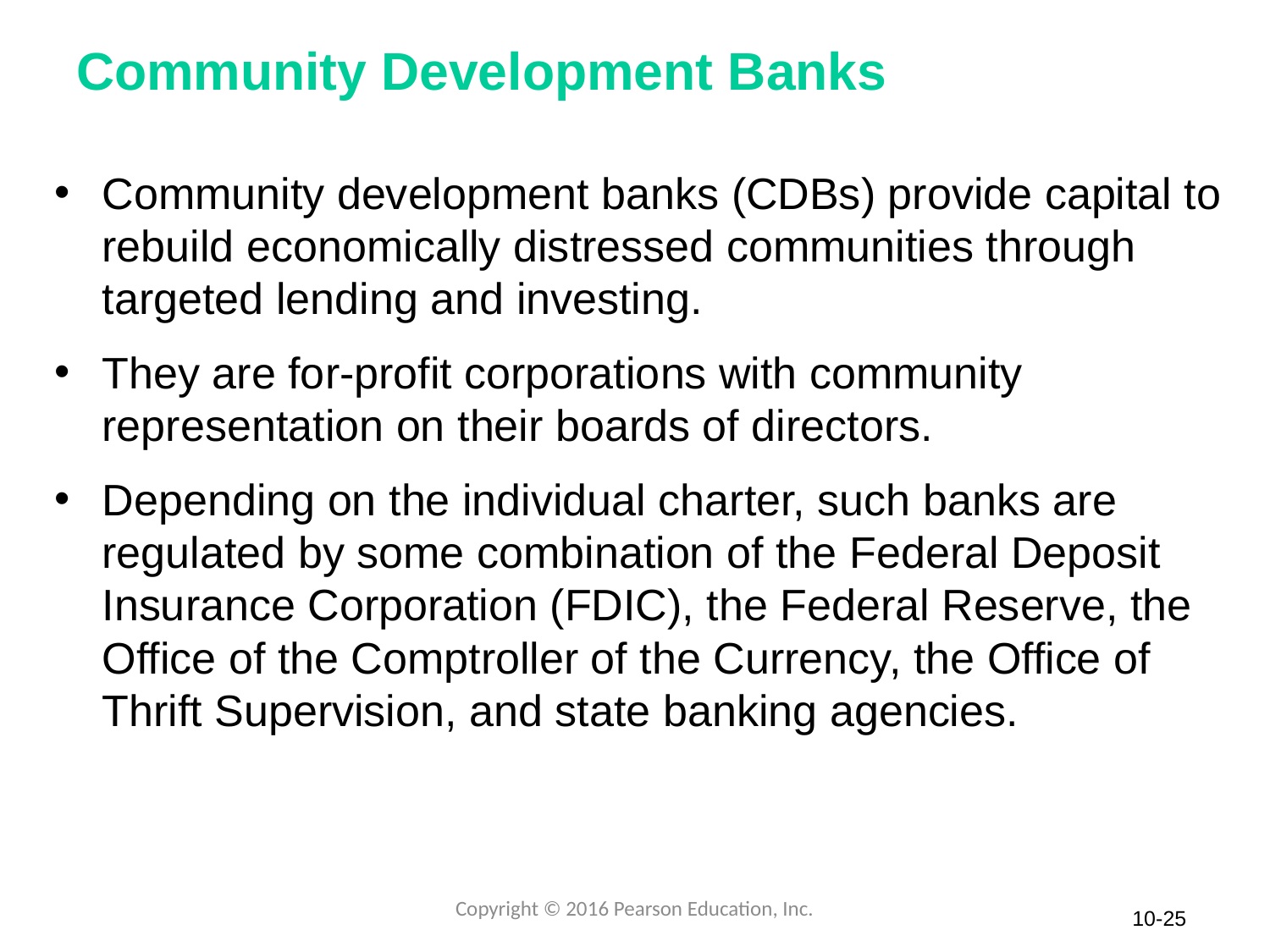

# Community Development Banks
Community development banks (CDBs) provide capital to rebuild economically distressed communities through targeted lending and investing.

They are for-profit corporations with community representation on their boards of directors.

Depending on the individual charter, such banks are regulated by some combination of the Federal Deposit Insurance Corporation (FDIC), the Federal Reserve, the Office of the Comptroller of the Currency, the Office of Thrift Supervision, and state banking agencies.
Copyright © 2016 Pearson Education, Inc.